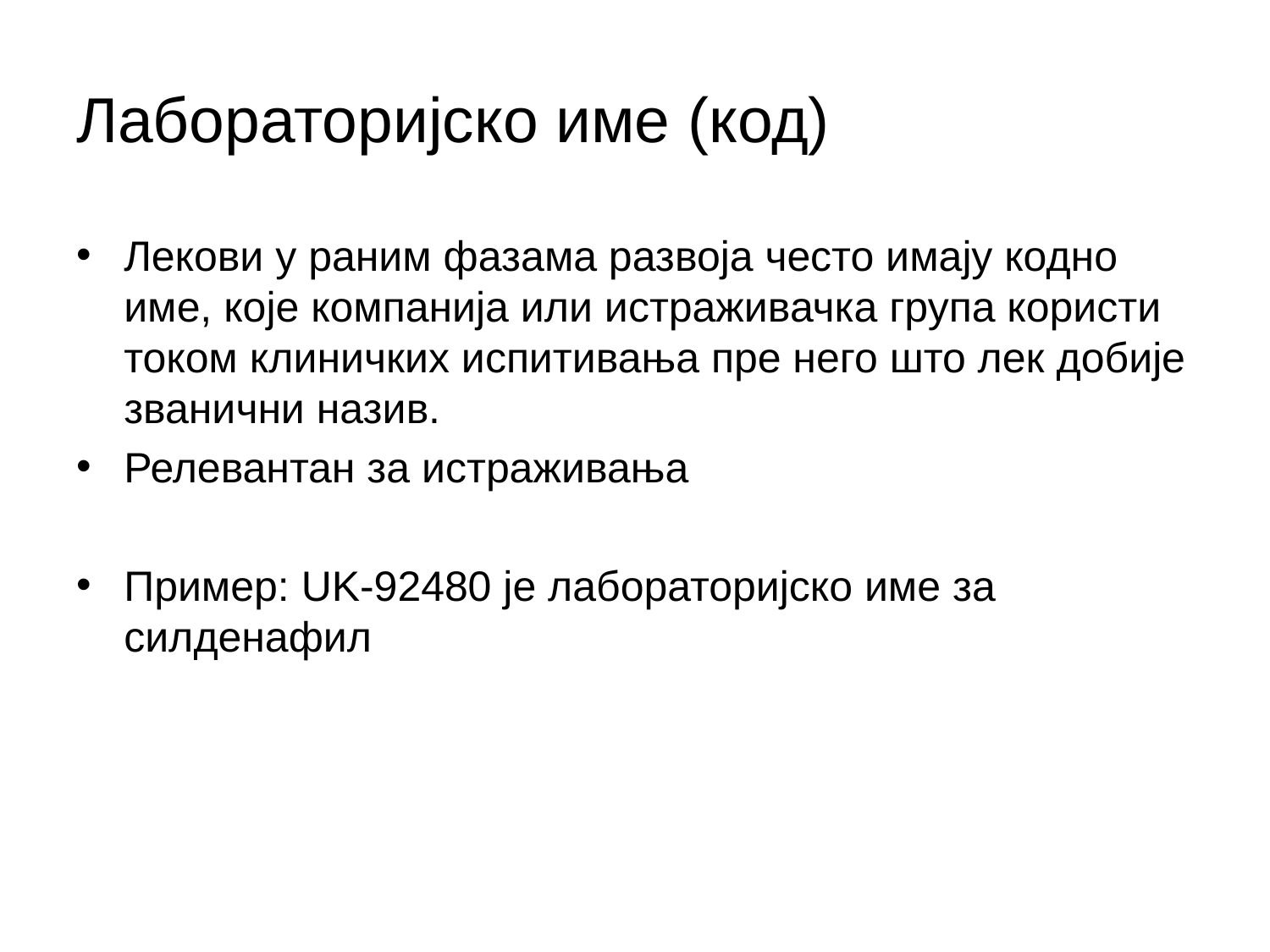

# Лабораторијско име (код)
Лекови у раним фазама развоја често имају кодно име, које компанија или истраживачка група користи током клиничких испитивања пре него што лек добије званични назив.
Релевантан за истраживања

Пример: UK-92480 је лабораторијско име за силденафил